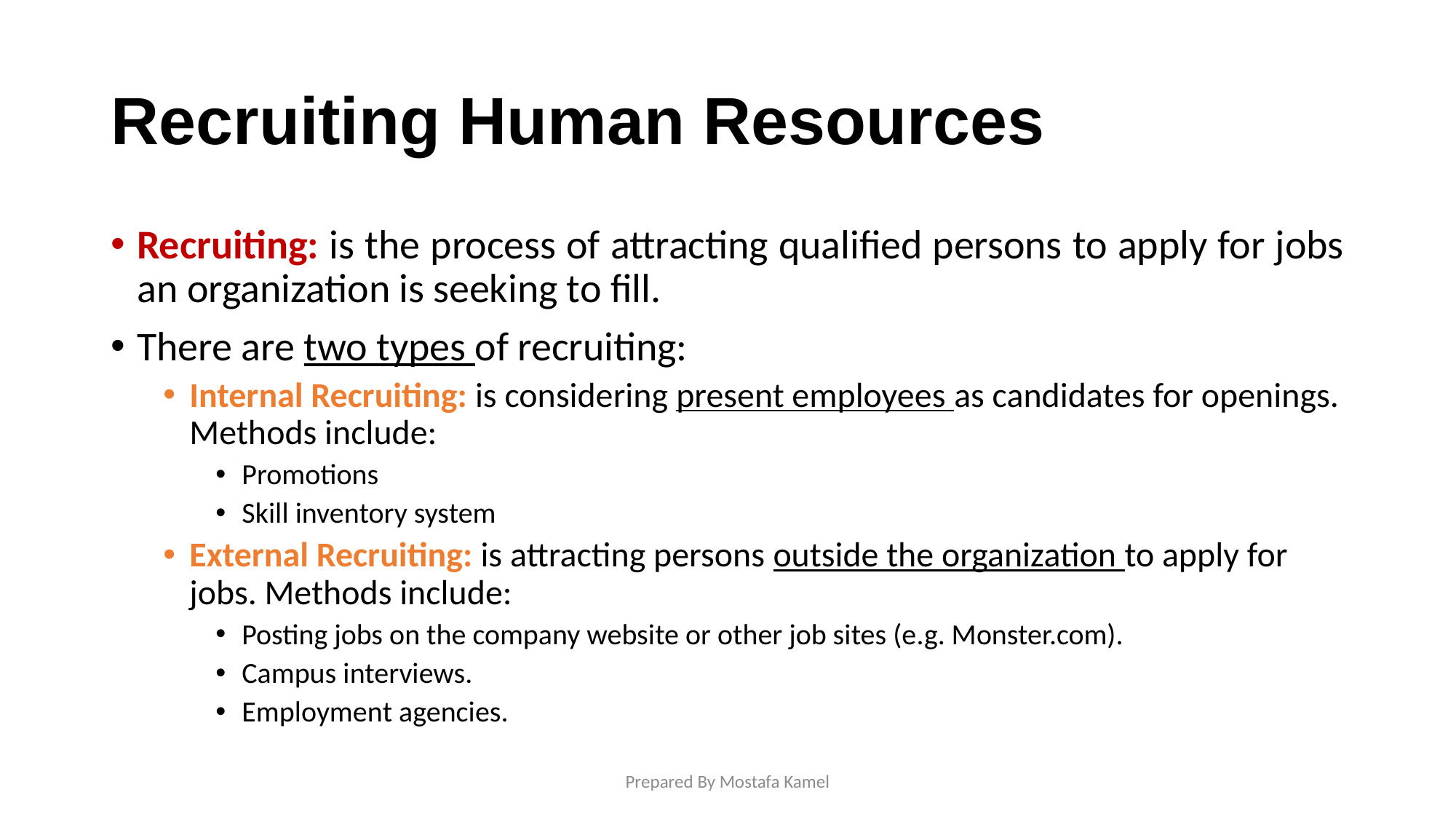

# Recruiting Human Resources
Recruiting: is the process of attracting qualified persons to apply for jobs an organization is seeking to fill.
There are two types of recruiting:
Internal Recruiting: is considering present employees as candidates for openings. Methods include:
Promotions
Skill inventory system
External Recruiting: is attracting persons outside the organization to apply for jobs. Methods include:
Posting jobs on the company website or other job sites (e.g. Monster.com).
Campus interviews.
Employment agencies.
Prepared By Mostafa Kamel